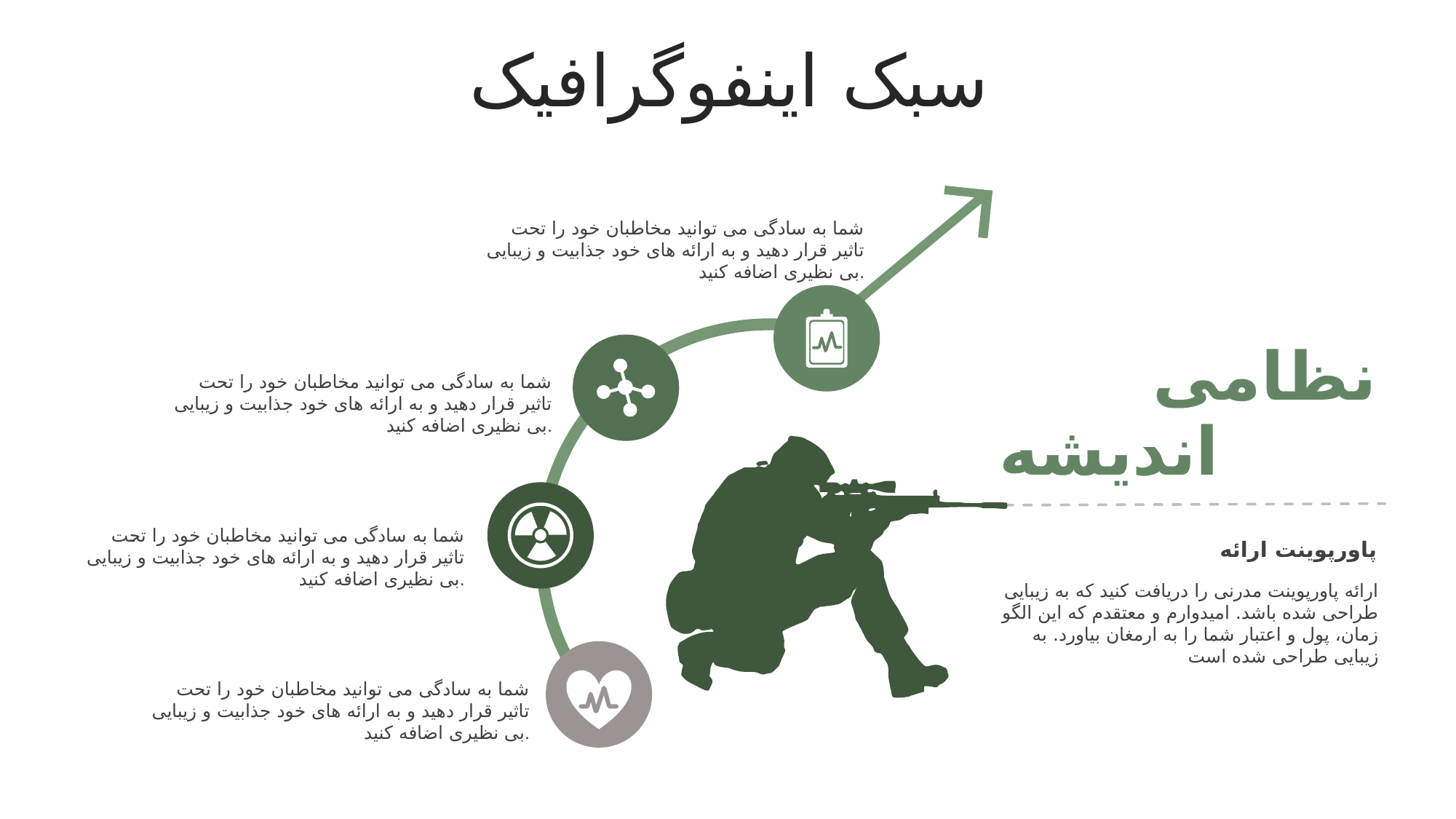

سبک اینفوگرافیک

شما به سادگی می توانید مخاطبان خود را تحت تاثیر قرار دهید و به ارائه های خود جذابیت و زیبایی بی نظیری اضافه کنید.
نظامی
اندیشه
شما به سادگی می توانید مخاطبان خود را تحت تاثیر قرار دهید و به ارائه های خود جذابیت و زیبایی بی نظیری اضافه کنید.

شما به سادگی می توانید مخاطبان خود را تحت تاثیر قرار دهید و به ارائه های خود جذابیت و زیبایی بی نظیری اضافه کنید.
پاورپوینت ارائه
ارائه پاورپوینت مدرنی را دریافت کنید که به زیبایی طراحی شده باشد. امیدوارم و معتقدم که این الگو زمان، پول و اعتبار شما را به ارمغان بیاورد. به زیبایی طراحی شده است
شما به سادگی می توانید مخاطبان خود را تحت تاثیر قرار دهید و به ارائه های خود جذابیت و زیبایی بی نظیری اضافه کنید.